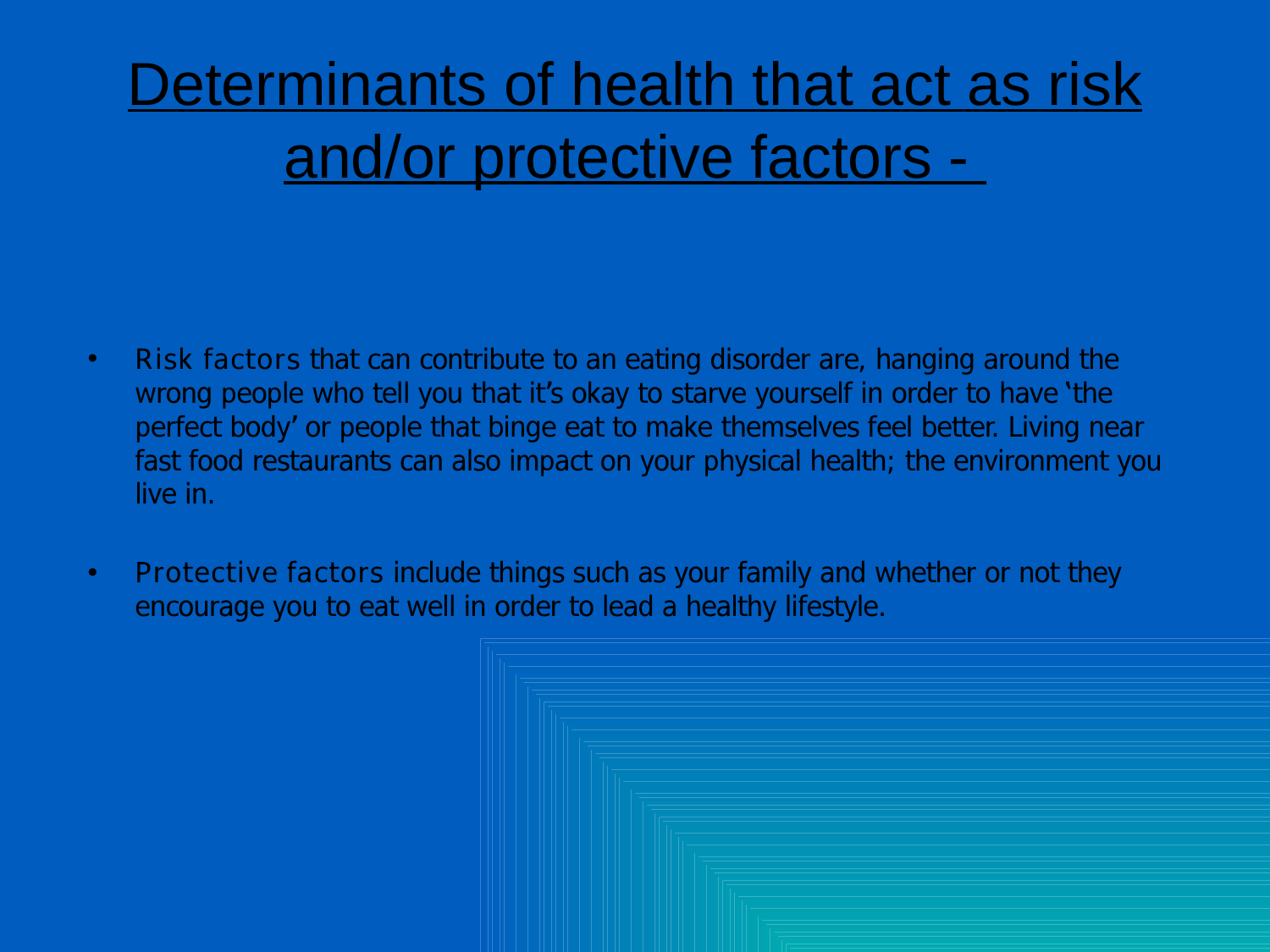

# Determinants of health that act as risk and/or protective factors -

Risk factors that can contribute to an eating disorder are, hanging around the wrong people who tell you that it’s okay to starve yourself in order to have ‘the perfect body’ or people that binge eat to make themselves feel better. Living near fast food restaurants can also impact on your physical health; the environment you live in.

Protective factors include things such as your family and whether or not they encourage you to eat well in order to lead a healthy lifestyle.